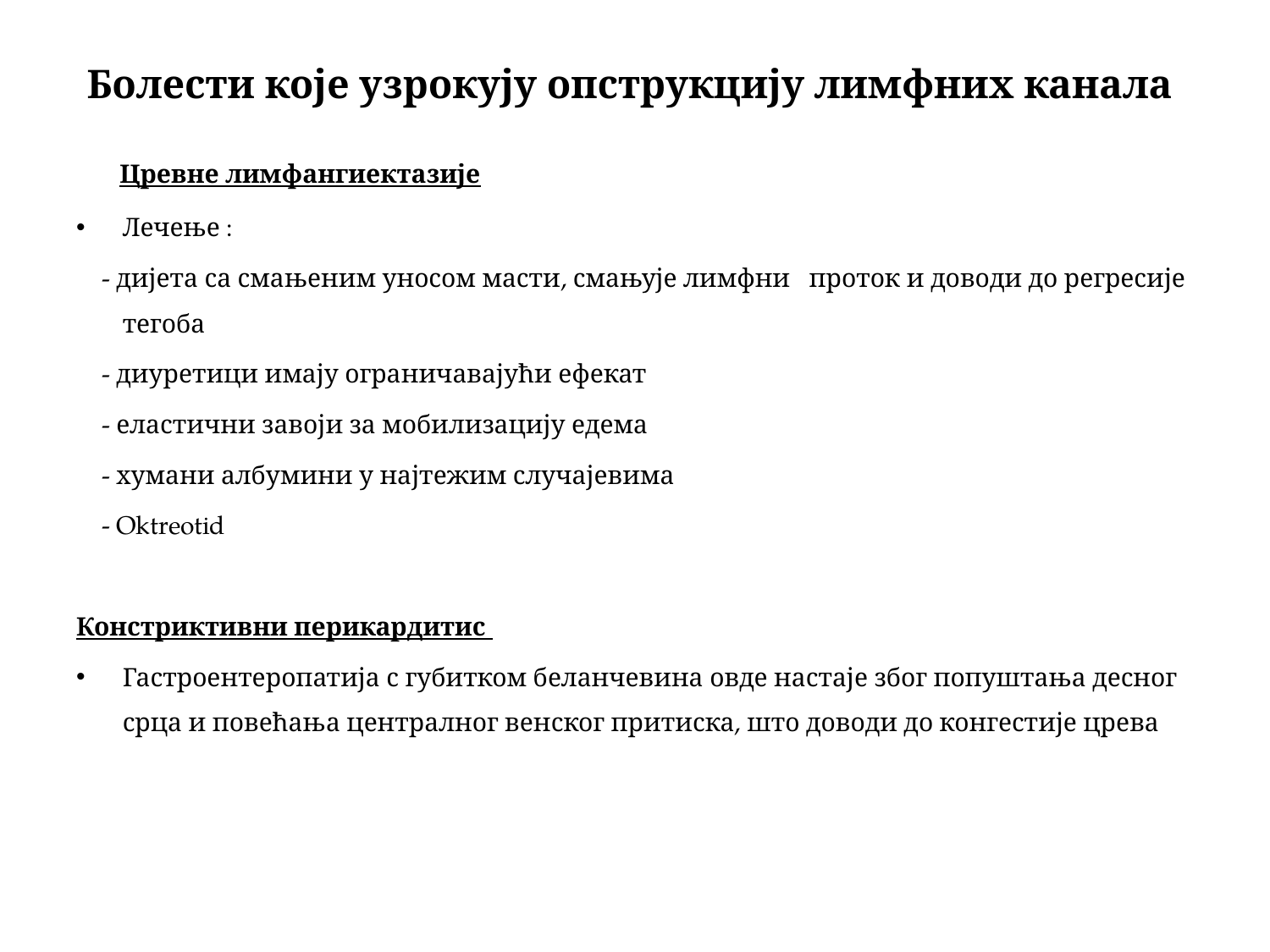

# Болести које узрокују опструкцију лимфних канала
     Цревне лимфангиектазије
Лечење :
    - дијета са смањеним уносом масти, смањује лимфни   проток и доводи до регресије тегоба
    - диуретици имају ограничавајући ефекат
    - еластични завоји за мобилизацију едема
    - хумани албумини у најтежим случајевима
    - Oktreotid

Констриктивни перикардитис
Гастроентеропатија с губитком беланчевина овде настаје због попуштања десног срца и повећања централног венског притиска, што доводи до конгестије црева